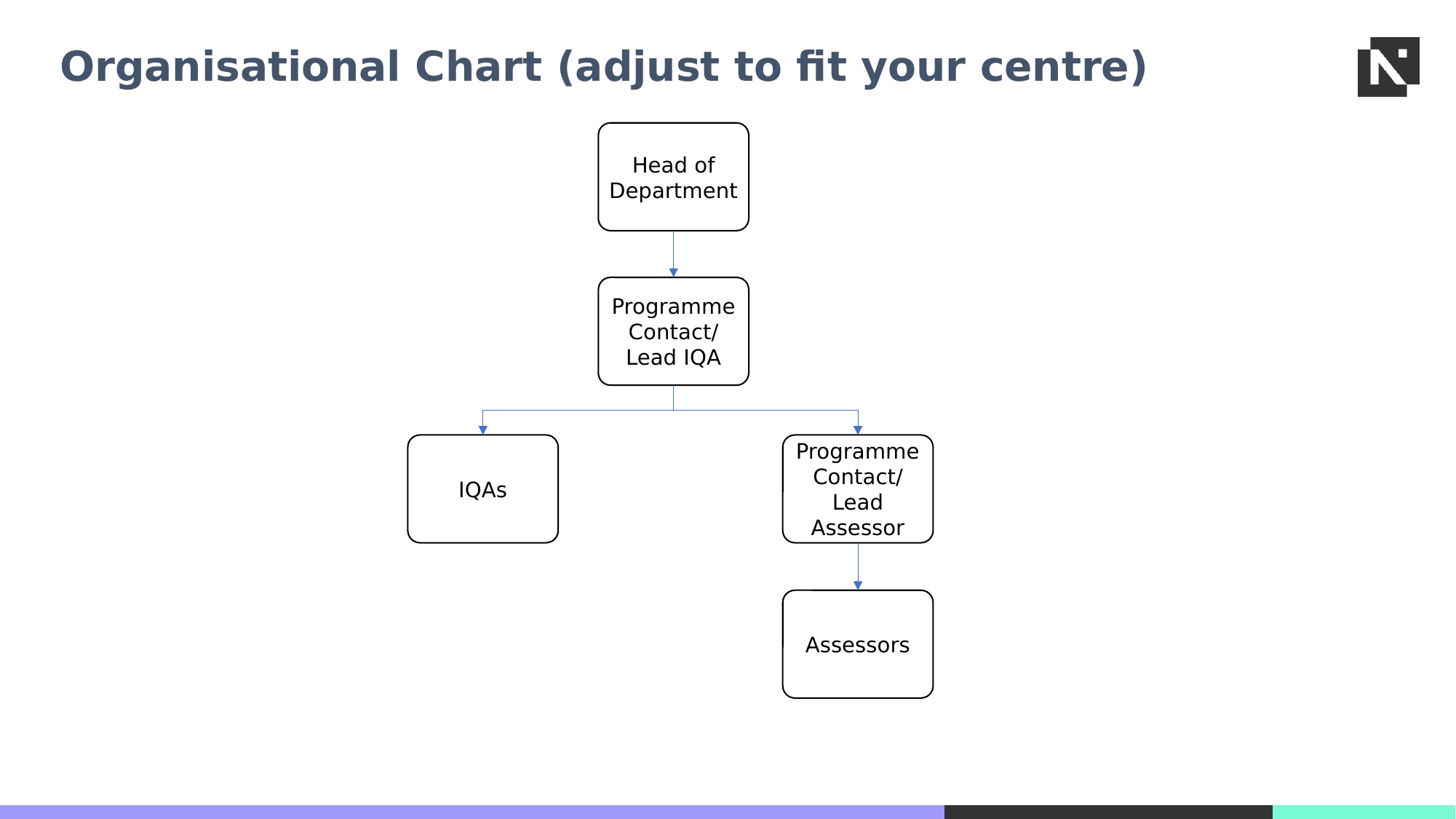

Organisational Chart (adjust to fit your centre)
Head of Department
Programme Contact/
Lead IQA
IQAs
Programme Contact/
Lead Assessor
Assessors